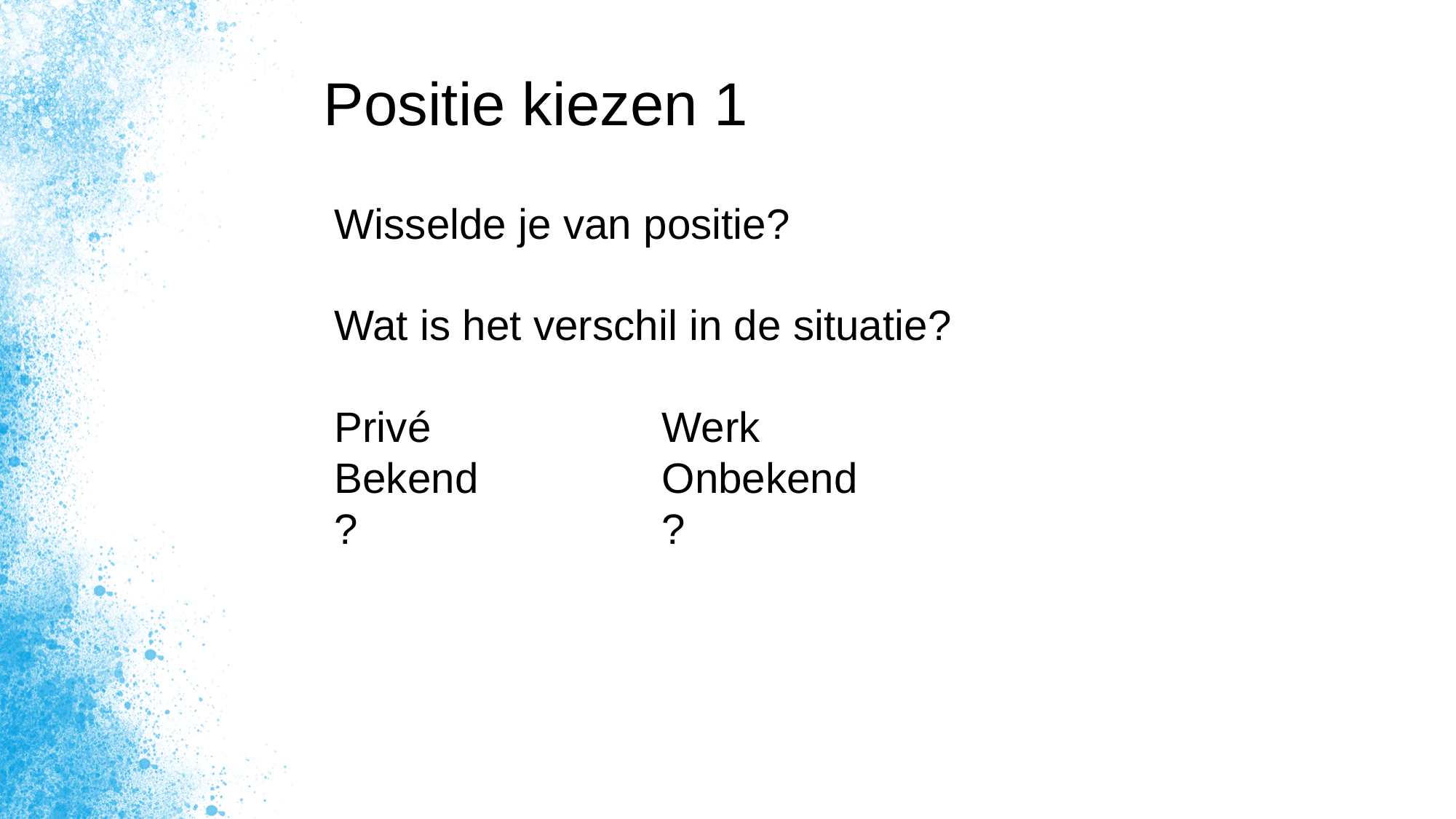

Positie kiezen 1
Wisselde je van positie?

Wat is het verschil in de situatie?

Privé 			Werk
Bekend		Onbekend
?			?